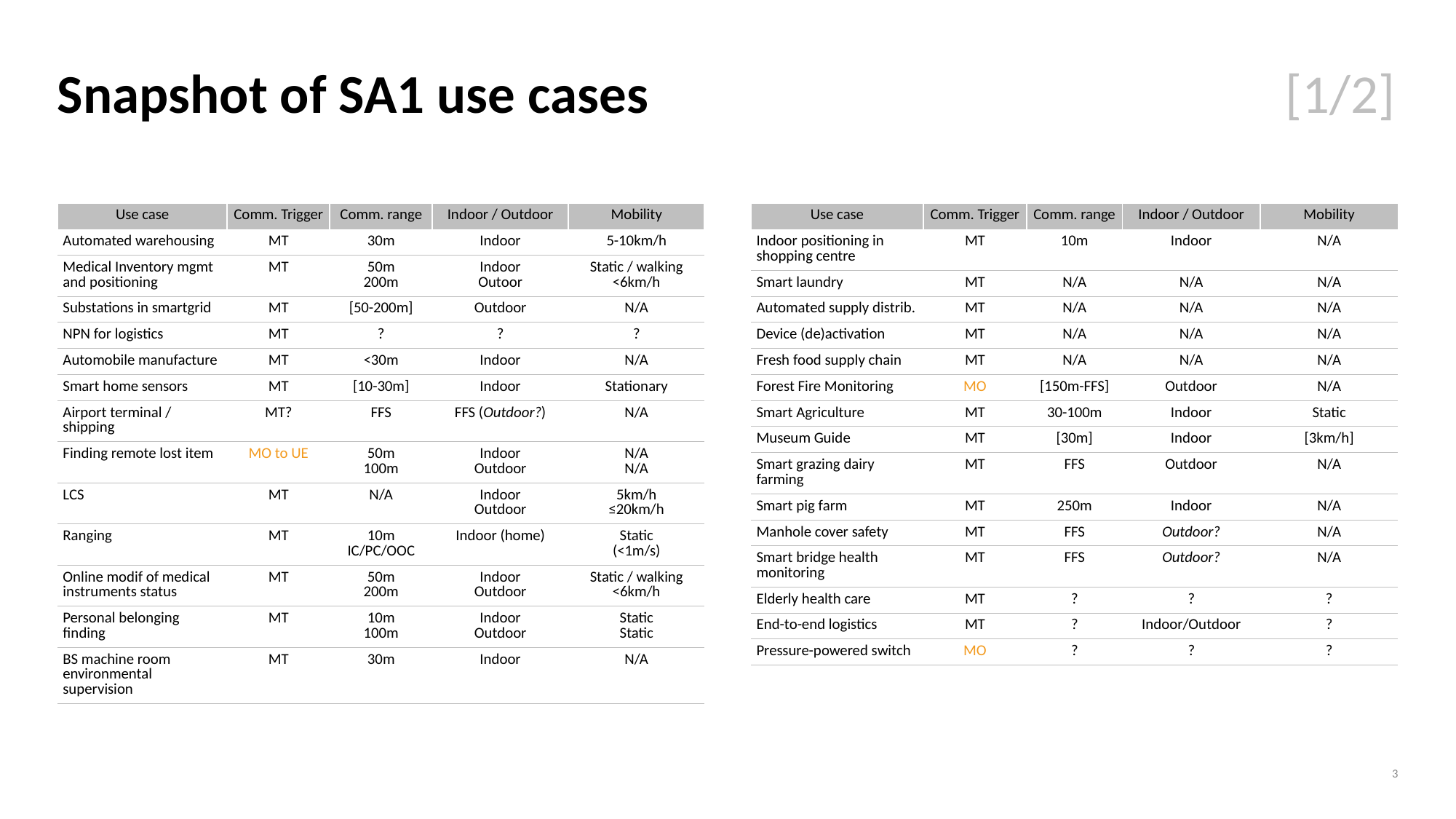

# Snapshot of SA1 use cases	[1/2]
| Use case | Comm. Trigger | Comm. range | Indoor / Outdoor | Mobility |
| --- | --- | --- | --- | --- |
| Automated warehousing | MT | 30m | Indoor | 5-10km/h |
| Medical Inventory mgmt and positioning | MT | 50m 200m | Indoor Outoor | Static / walking <6km/h |
| Substations in smartgrid | MT | [50-200m] | Outdoor | N/A |
| NPN for logistics | MT | ? | ? | ? |
| Automobile manufacture | MT | <30m | Indoor | N/A |
| Smart home sensors | MT | [10-30m] | Indoor | Stationary |
| Airport terminal / shipping | MT? | FFS | FFS (Outdoor?) | N/A |
| Finding remote lost item | MO to UE | 50m 100m | Indoor Outdoor | N/A N/A |
| LCS | MT | N/A | Indoor Outdoor | 5km/h ≤20km/h |
| Ranging | MT | 10m IC/PC/OOC | Indoor (home) | Static (<1m/s) |
| Online modif of medical instruments status | MT | 50m 200m | Indoor Outdoor | Static / walking <6km/h |
| Personal belonging finding | MT | 10m 100m | Indoor Outdoor | Static Static |
| BS machine room environmental supervision | MT | 30m | Indoor | N/A |
| Use case | Comm. Trigger | Comm. range | Indoor / Outdoor | Mobility |
| --- | --- | --- | --- | --- |
| Indoor positioning in shopping centre | MT | 10m | Indoor | N/A |
| Smart laundry | MT | N/A | N/A | N/A |
| Automated supply distrib. | MT | N/A | N/A | N/A |
| Device (de)activation | MT | N/A | N/A | N/A |
| Fresh food supply chain | MT | N/A | N/A | N/A |
| Forest Fire Monitoring | MO | [150m-FFS] | Outdoor | N/A |
| Smart Agriculture | MT | 30-100m | Indoor | Static |
| Museum Guide | MT | [30m] | Indoor | [3km/h] |
| Smart grazing dairy farming | MT | FFS | Outdoor | N/A |
| Smart pig farm | MT | 250m | Indoor | N/A |
| Manhole cover safety | MT | FFS | Outdoor? | N/A |
| Smart bridge health monitoring | MT | FFS | Outdoor? | N/A |
| Elderly health care | MT | ? | ? | ? |
| End-to-end logistics | MT | ? | Indoor/Outdoor | ? |
| Pressure-powered switch | MO | ? | ? | ? |
3